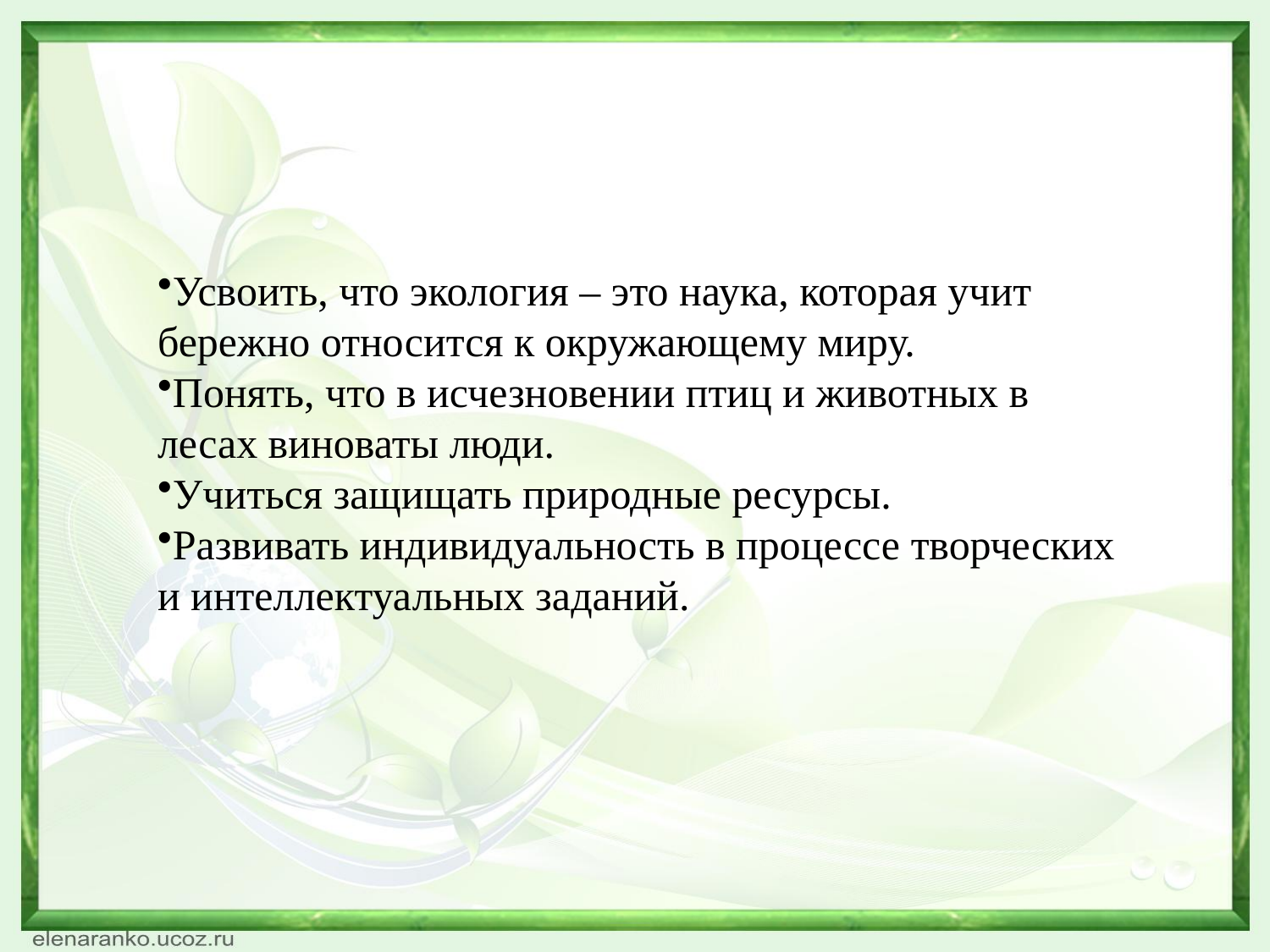

Усвоить, что экология – это наука, которая учит бережно относится к окружающему миру.
Понять, что в исчезновении птиц и животных в лесах виноваты люди.
Учиться защищать природные ресурсы.
Развивать индивидуальность в процессе творческих и интеллектуальных заданий.